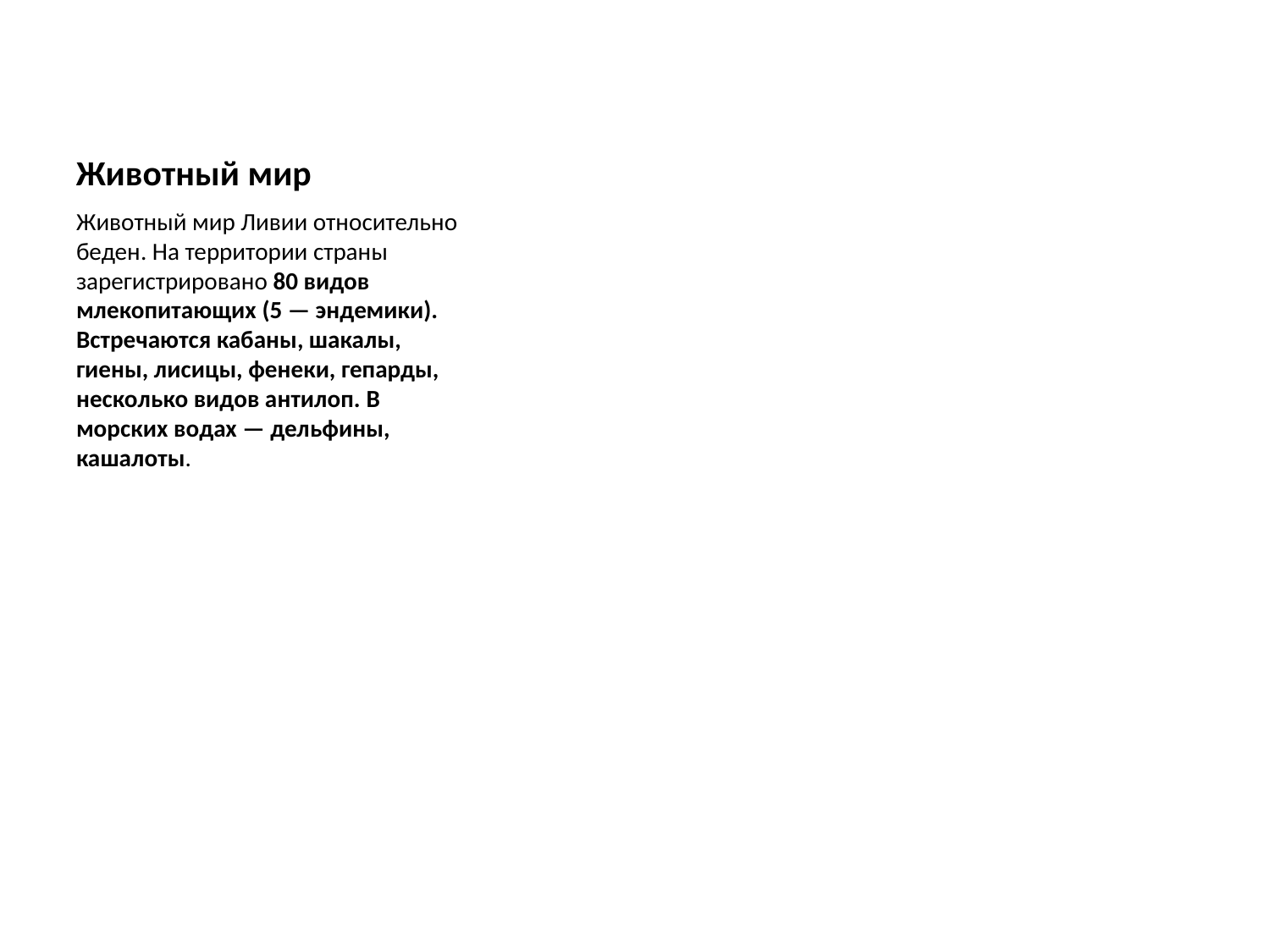

# Животный мир

Животный мир Ливии относительно беден. На территории страны зарегистрировано 80 видов млекопитающих (5 — эндемики). Встречаются кабаны, шакалы, гиены, лисицы, фенеки, гепарды, несколько видов антилоп. В морских водах — дельфины, кашалоты.